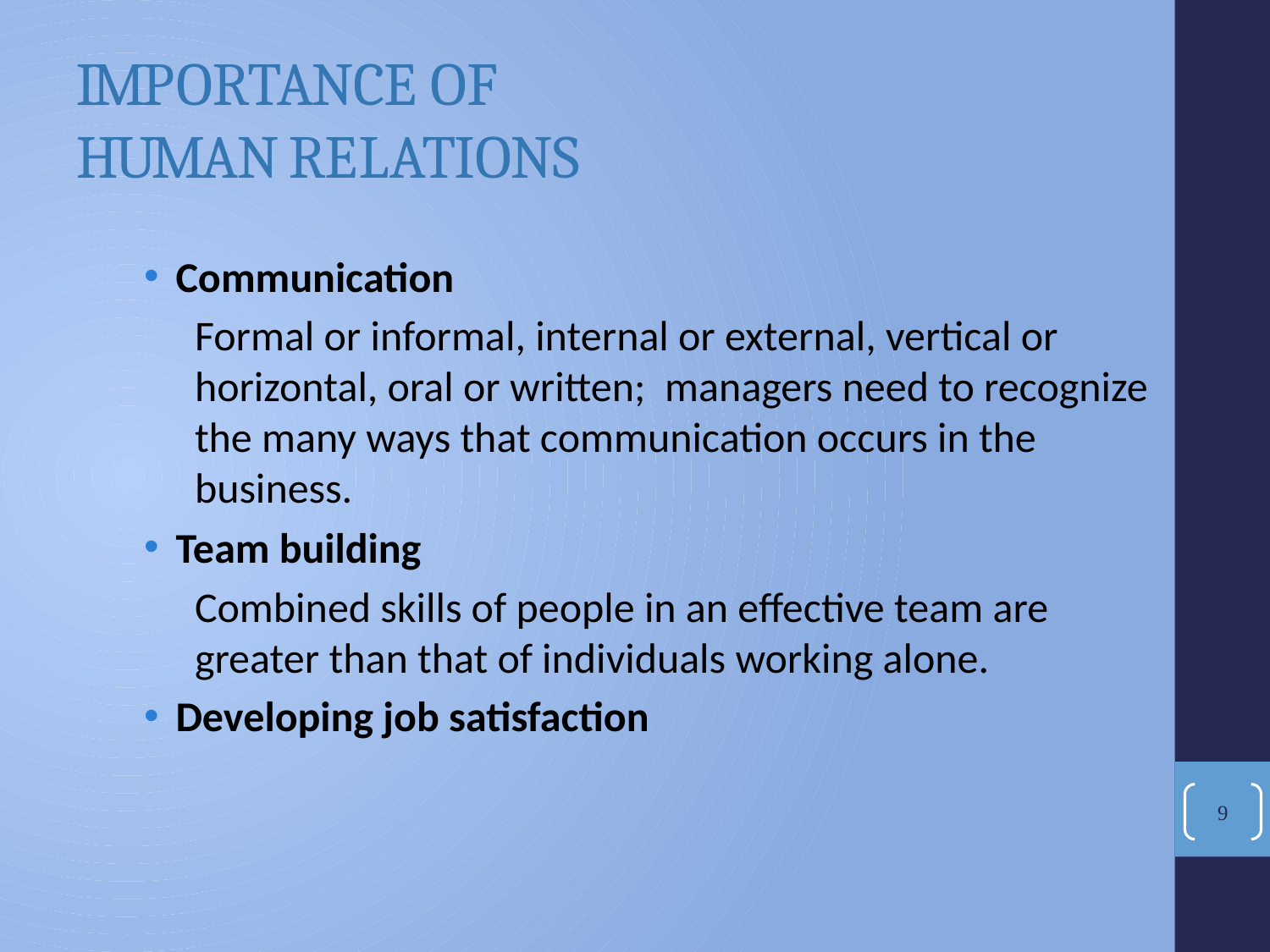

# IMPORTANCE OF HUMAN RELATIONS
Communication
Formal or informal, internal or external, vertical or horizontal, oral or written;  managers need to recognize the many ways that communication occurs in the business.
Team building
Combined skills of people in an effective team are greater than that of individuals working alone.
Developing job satisfaction

9